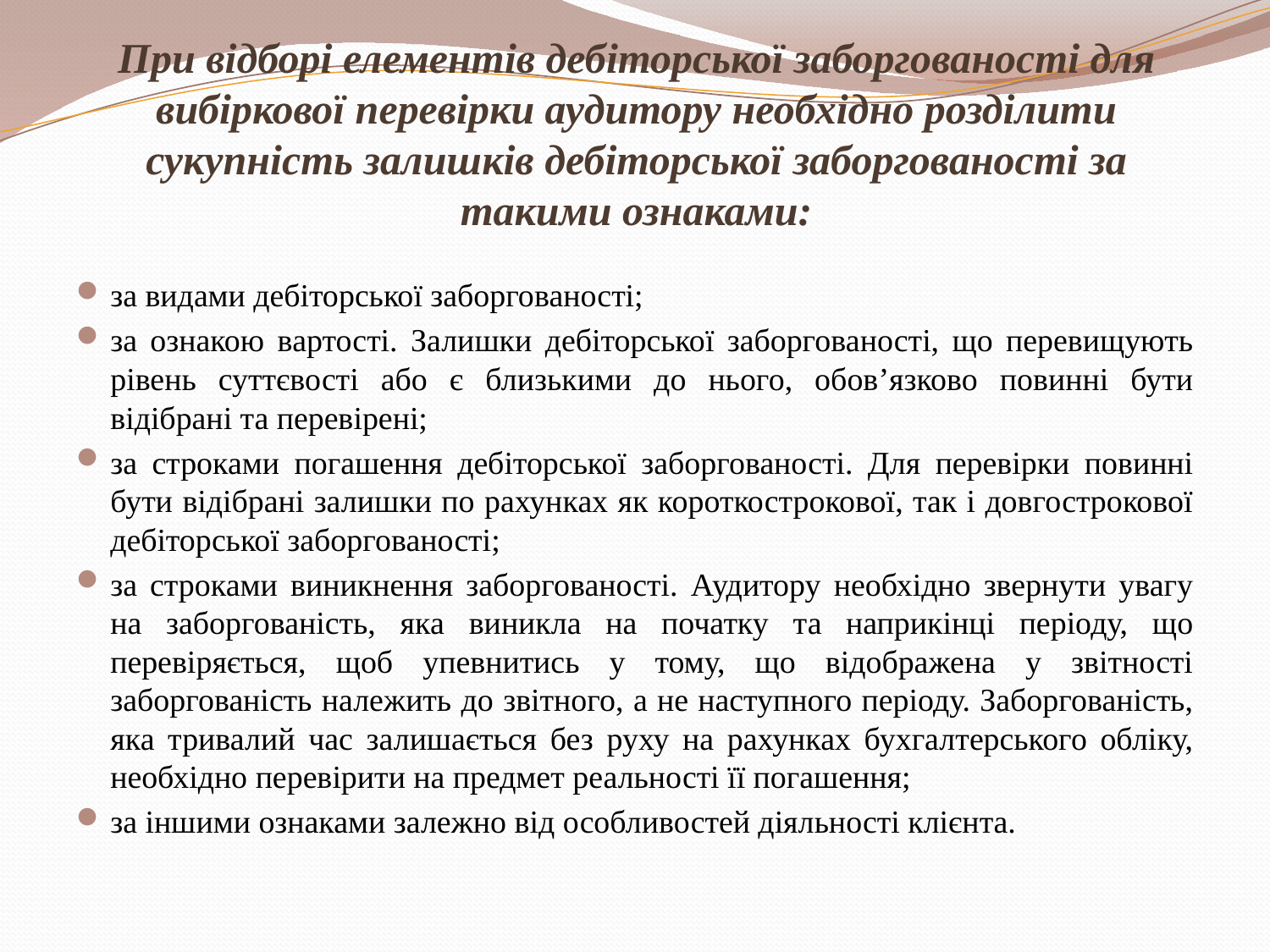

# При відборі елементів дебіторської заборгованості для вибірко­вої перевірки аудитору необхідно розділити сукупність залишків дебіторської заборгованості за такими ознаками:
за видами дебіторської заборгованості;
за ознакою вартості. Залишки дебіторської заборгованості, що перевищують рівень суттєвості або є близькими до нього, обов’язково повинні бути відібрані та перевірені;
за строками погашення дебіторської заборгованості. Для перевірки повинні бути відібрані залишки по рахунках як короткострокової, так і довгострокової дебіторської заборгованості;
за строками виникнення заборгованості. Аудитору необхідно звернути увагу на заборгованість, яка виникла на початку та наприкінці періоду, що перевіряється, щоб упевнитись у тому, що відображена у звітності заборгованість належить до звітного, а не наступного періоду. Заборгованість, яка тривалий час залишається без руху на рахунках бухгалтерського обліку, необхідно перевірити на предмет реальності її погашення;
за іншими ознаками залежно від особливостей діяльності клієнта.